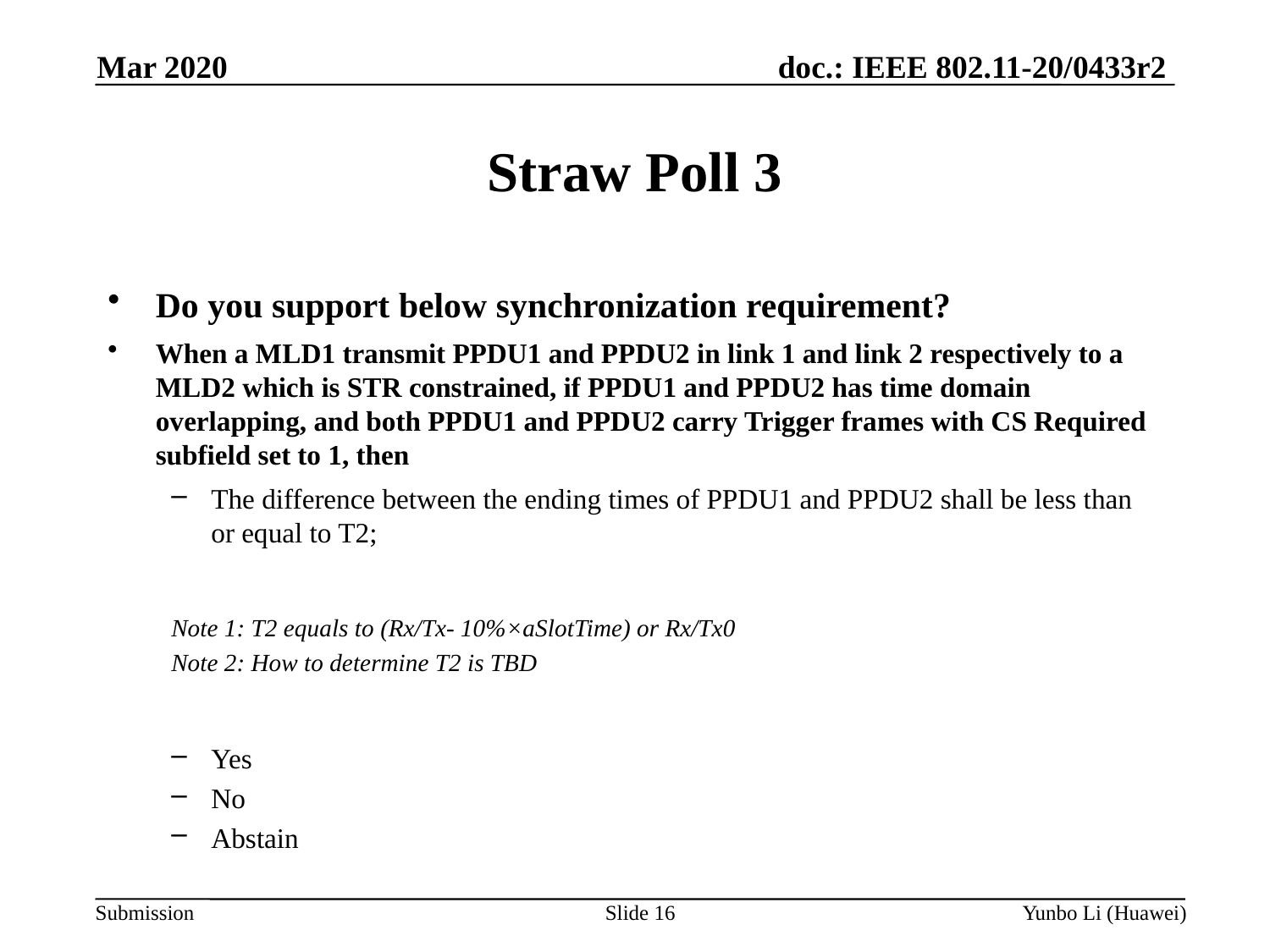

Mar 2020
Straw Poll 3
Do you support below synchronization requirement?
When a MLD1 transmit PPDU1 and PPDU2 in link 1 and link 2 respectively to a MLD2 which is STR constrained, if PPDU1 and PPDU2 has time domain overlapping, and both PPDU1 and PPDU2 carry Trigger frames with CS Required subfield set to 1, then
The difference between the ending times of PPDU1 and PPDU2 shall be less than or equal to T2;

Note 1: T2 equals to (Rx/Tx- 10%×aSlotTime) or Rx/Tx0
Note 2: How to determine T2 is TBD

Yes
No
Abstain

Slide 16
Yunbo Li (Huawei)